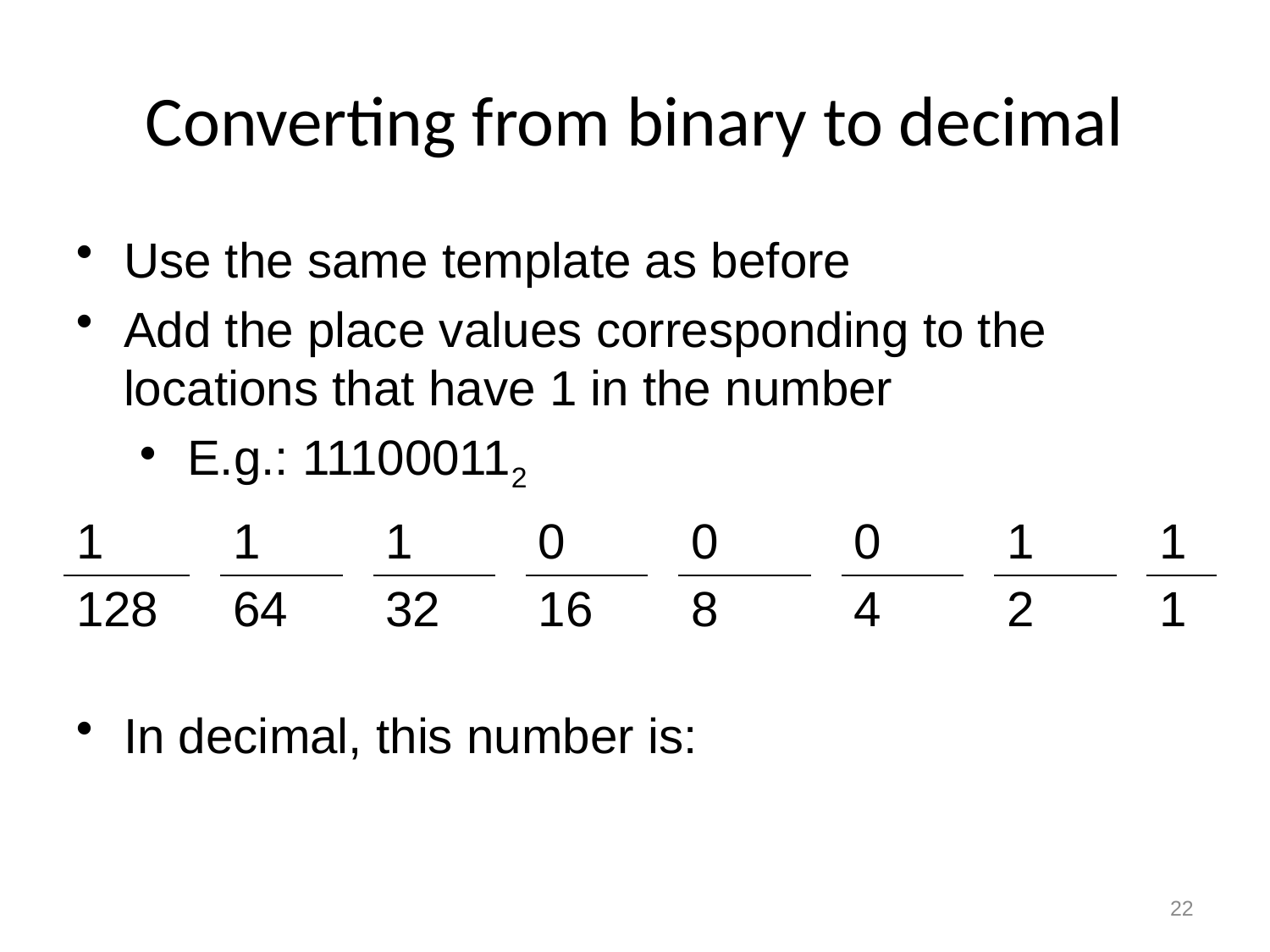

# Converting from binary to decimal
Use the same template as before
Add the place values corresponding to the locations that have 1 in the number
E.g.: 111000112
| 1 |  | 1 |  | 1 |  | 0 |  | 0 |  | 0 |  | 1 |  | 1 |
| --- | --- | --- | --- | --- | --- | --- | --- | --- | --- | --- | --- | --- | --- | --- |
| 128 |  | 64 |  | 32 |  | 16 |  | 8 |  | 4 |  | 2 |  | 1 |
In decimal, this number is:
22